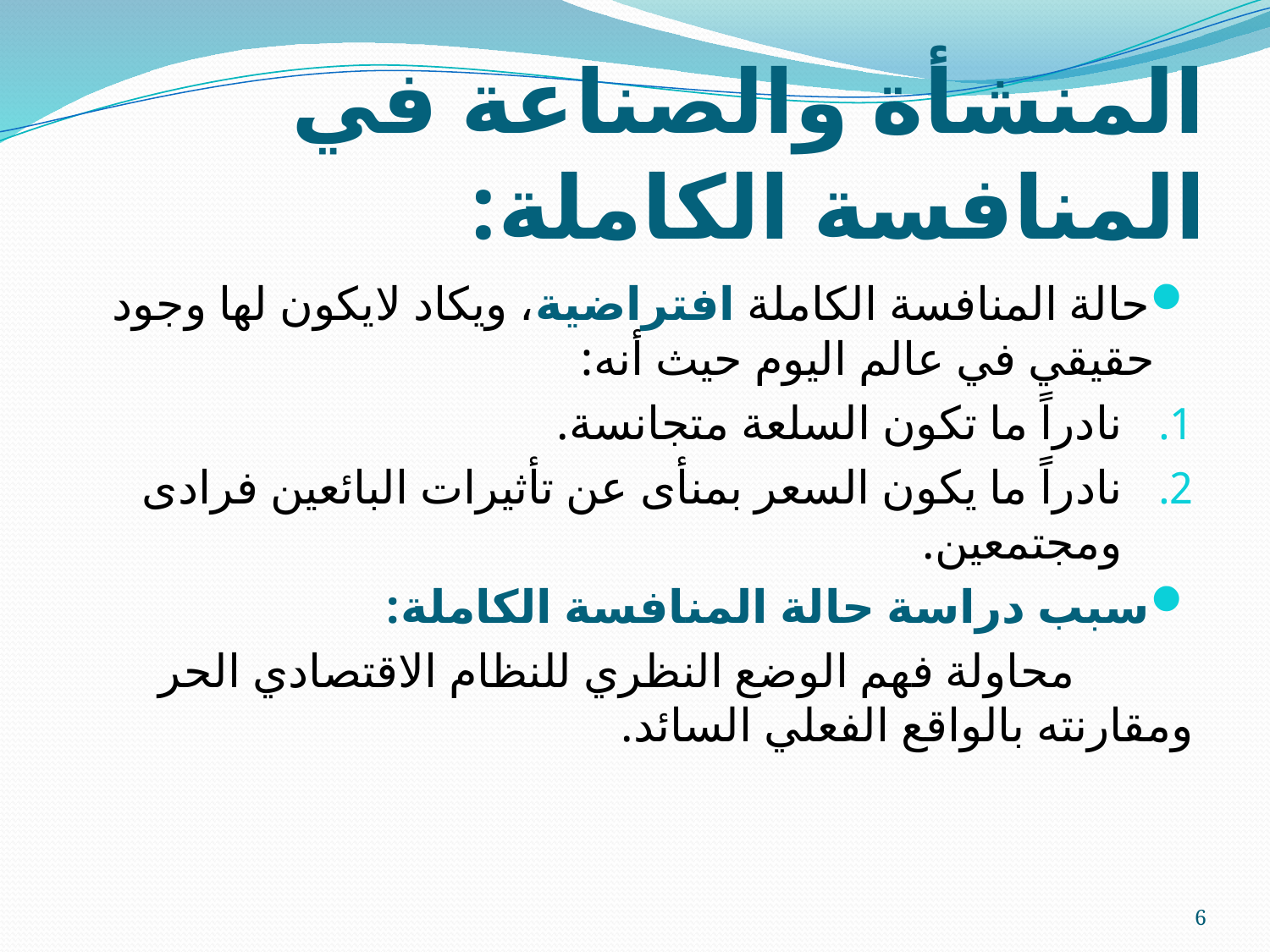

# المنشأة والصناعة في المنافسة الكاملة:
حالة المنافسة الكاملة افتراضية، ويكاد لايكون لها وجود حقيقي في عالم اليوم حيث أنه:
نادراً ما تكون السلعة متجانسة.
نادراً ما يكون السعر بمنأى عن تأثيرات البائعين فرادى ومجتمعين.
سبب دراسة حالة المنافسة الكاملة:
          محاولة فهم الوضع النظري للنظام الاقتصادي الحر ومقارنته بالواقع الفعلي السائد.
6